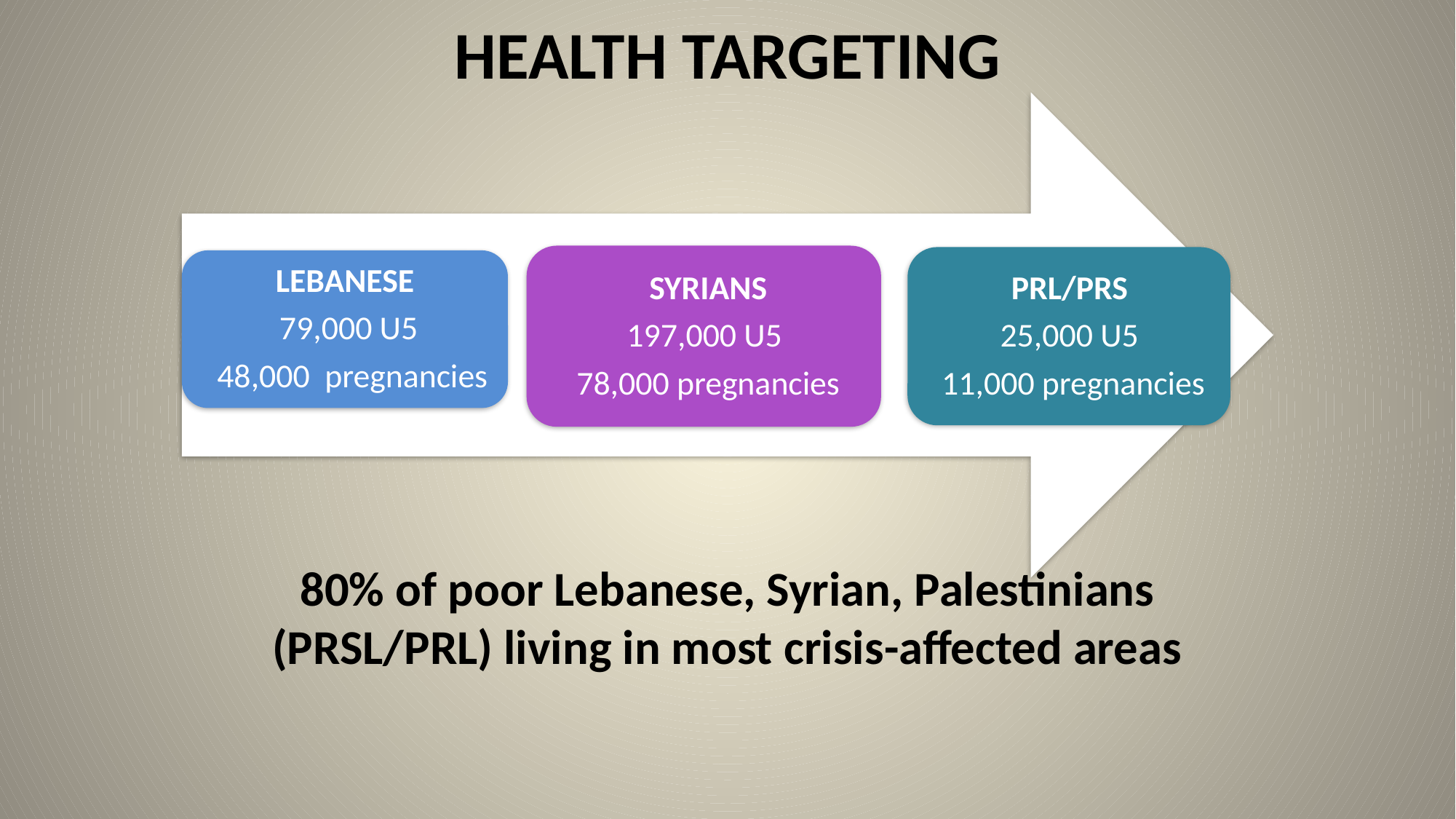

# Health Targeting
Syrians
197,000 U5
78,000 pregnancies
Lebanese
79,000 U5
 48,000  pregnancies
PRL/PRS
25,000 U5
11,000 pregnancies
80% of poor Lebanese, Syrian, Palestinians (PRSL/PRL) living in most crisis-affected areas